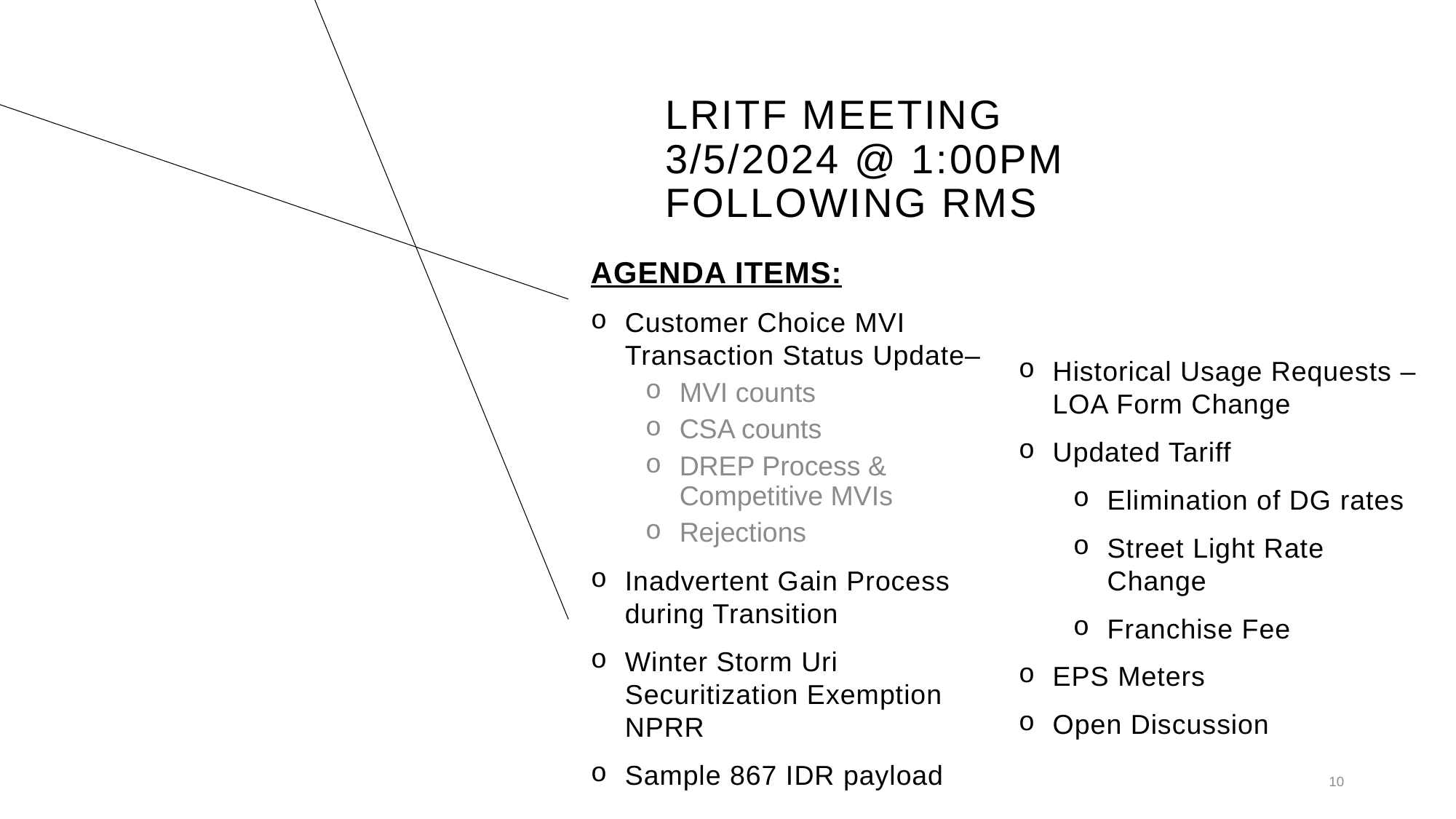

# Lritf meeting 3/5/2024 @ 1:00PM following RMS
AGENDA ITEMS:
Customer Choice MVI Transaction Status Update–
MVI counts
CSA counts
DREP Process & Competitive MVIs
Rejections
Inadvertent Gain Process during Transition
Winter Storm Uri Securitization Exemption NPRR
Sample 867 IDR payload

Historical Usage Requests – LOA Form Change
Updated Tariff
Elimination of DG rates
Street Light Rate Change
Franchise Fee
EPS Meters
Open Discussion
10